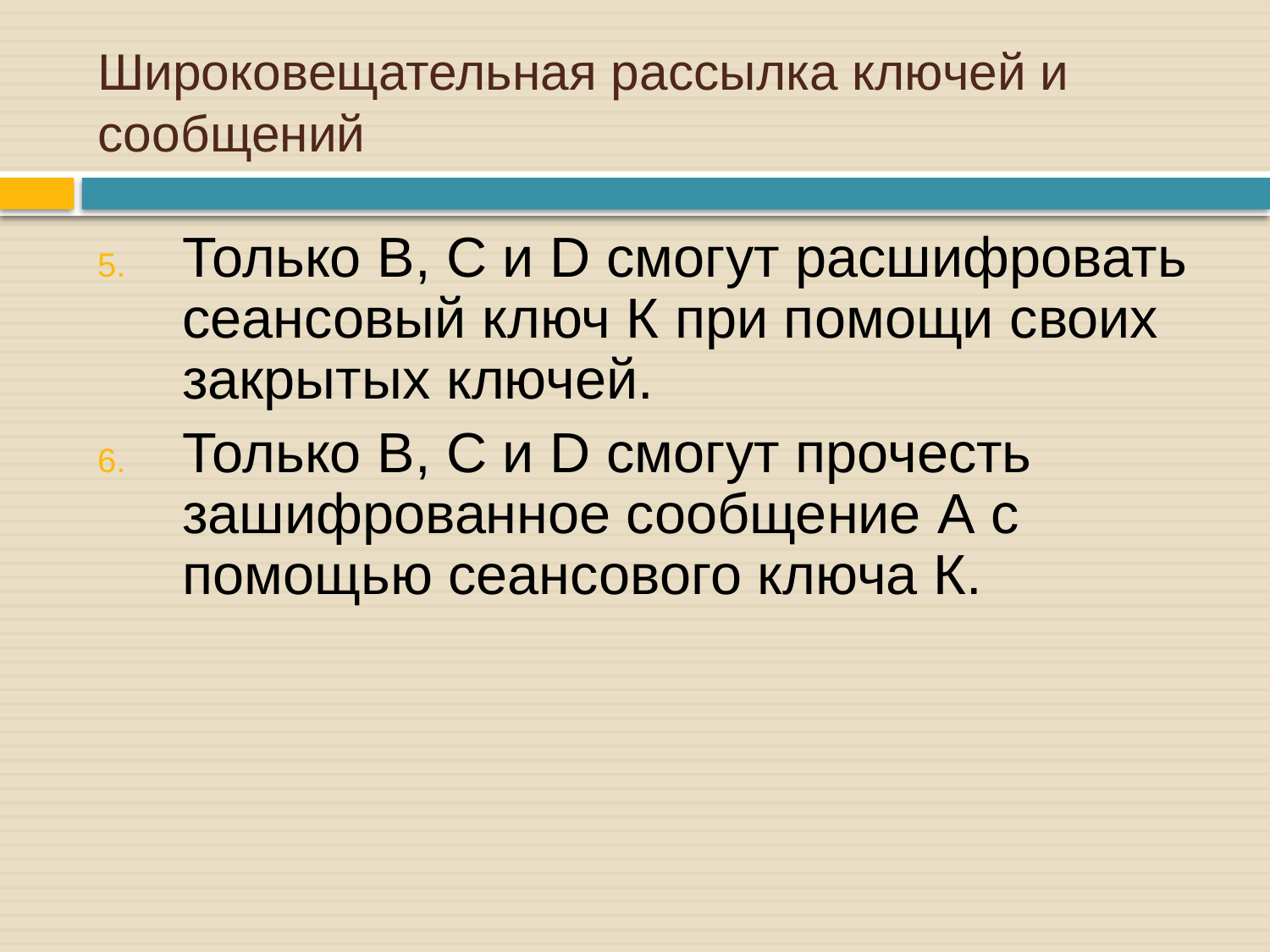

# Широковещательная рассылка ключей и сообщений
Только B, C и D смогут расшифровать сеансовый ключ К при помощи своих закрытых ключей.
Только B, C и D смогут прочесть зашифрованное сообщение A с помощью сеансового ключа К.